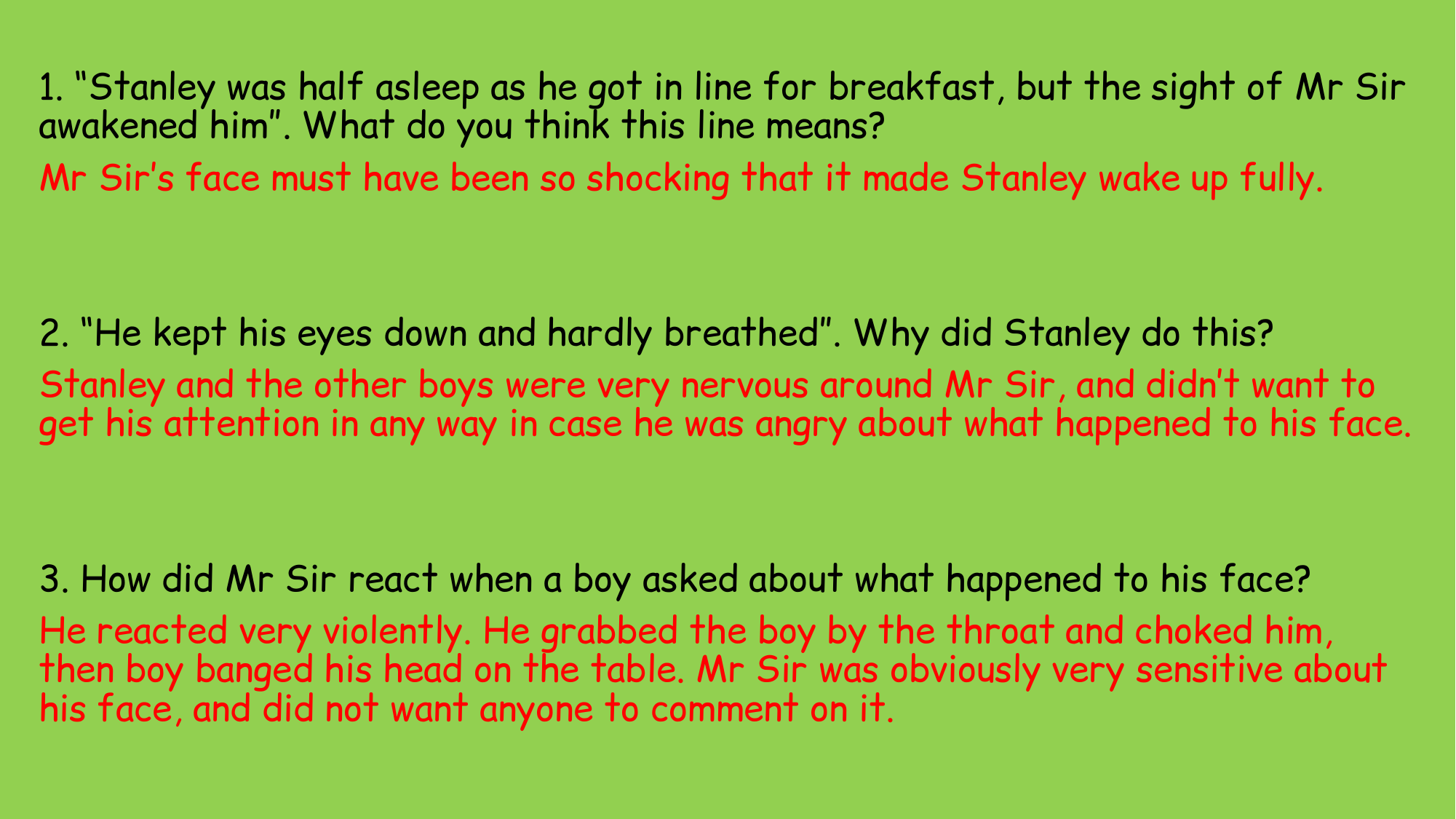

1. “Stanley was half asleep as he got in line for breakfast, but the sight of Mr Sir awakened him”. What do you think this line means?
Mr Sir’s face must have been so shocking that it made Stanley wake up fully.

2. “He kept his eyes down and hardly breathed”. Why did Stanley do this?
Stanley and the other boys were very nervous around Mr Sir, and didn’t want to get his attention in any way in case he was angry about what happened to his face.

3. How did Mr Sir react when a boy asked about what happened to his face?
He reacted very violently. He grabbed the boy by the throat and choked him, then boy banged his head on the table. Mr Sir was obviously very sensitive about his face, and did not want anyone to comment on it.